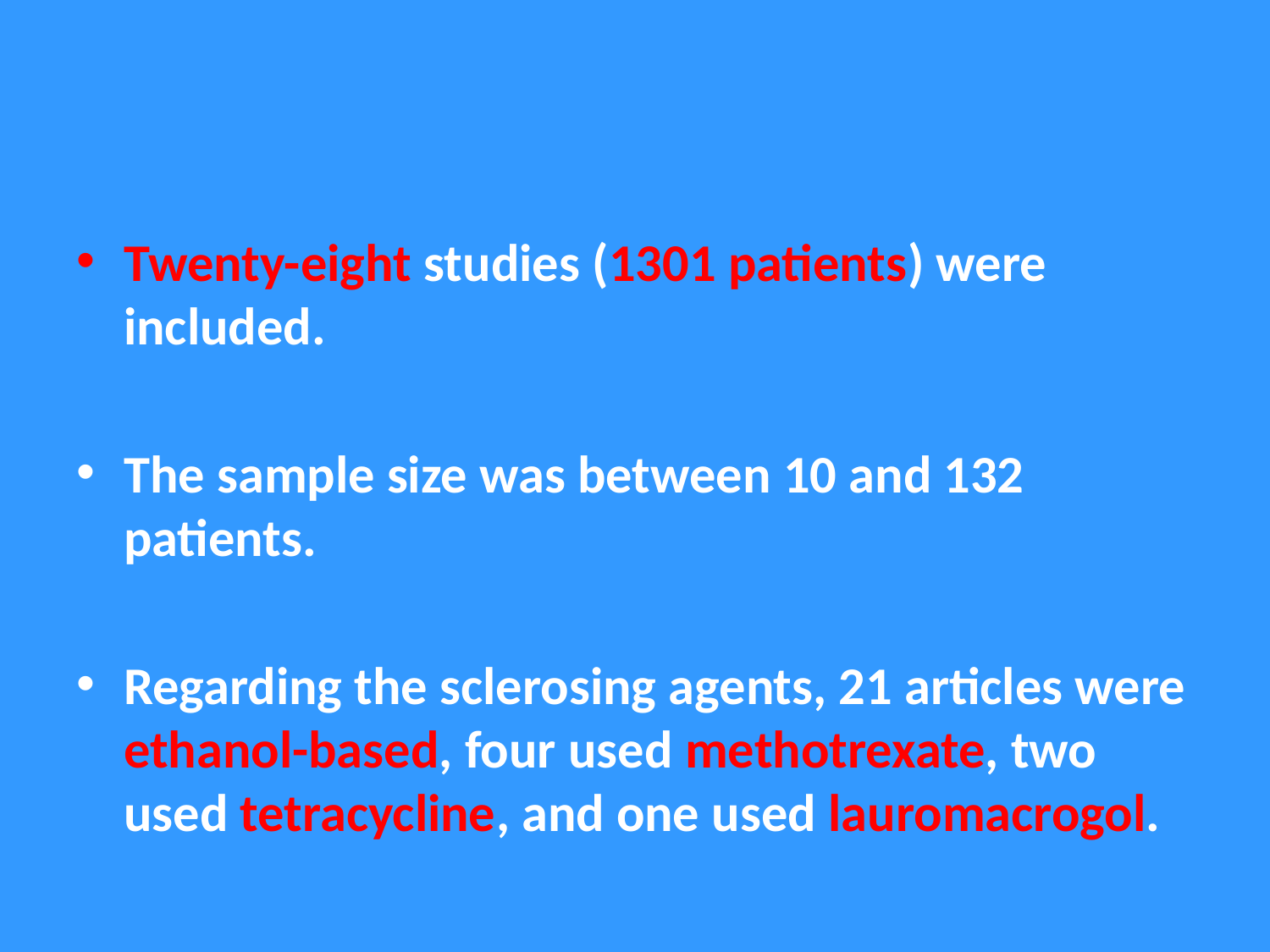

#
Twenty-eight studies (1301 patients) were included.

The sample size was between 10 and 132 patients.

Regarding the sclerosing agents, 21 articles were ethanol-based, four used methotrexate, two used tetracycline, and one used lauromacrogol.